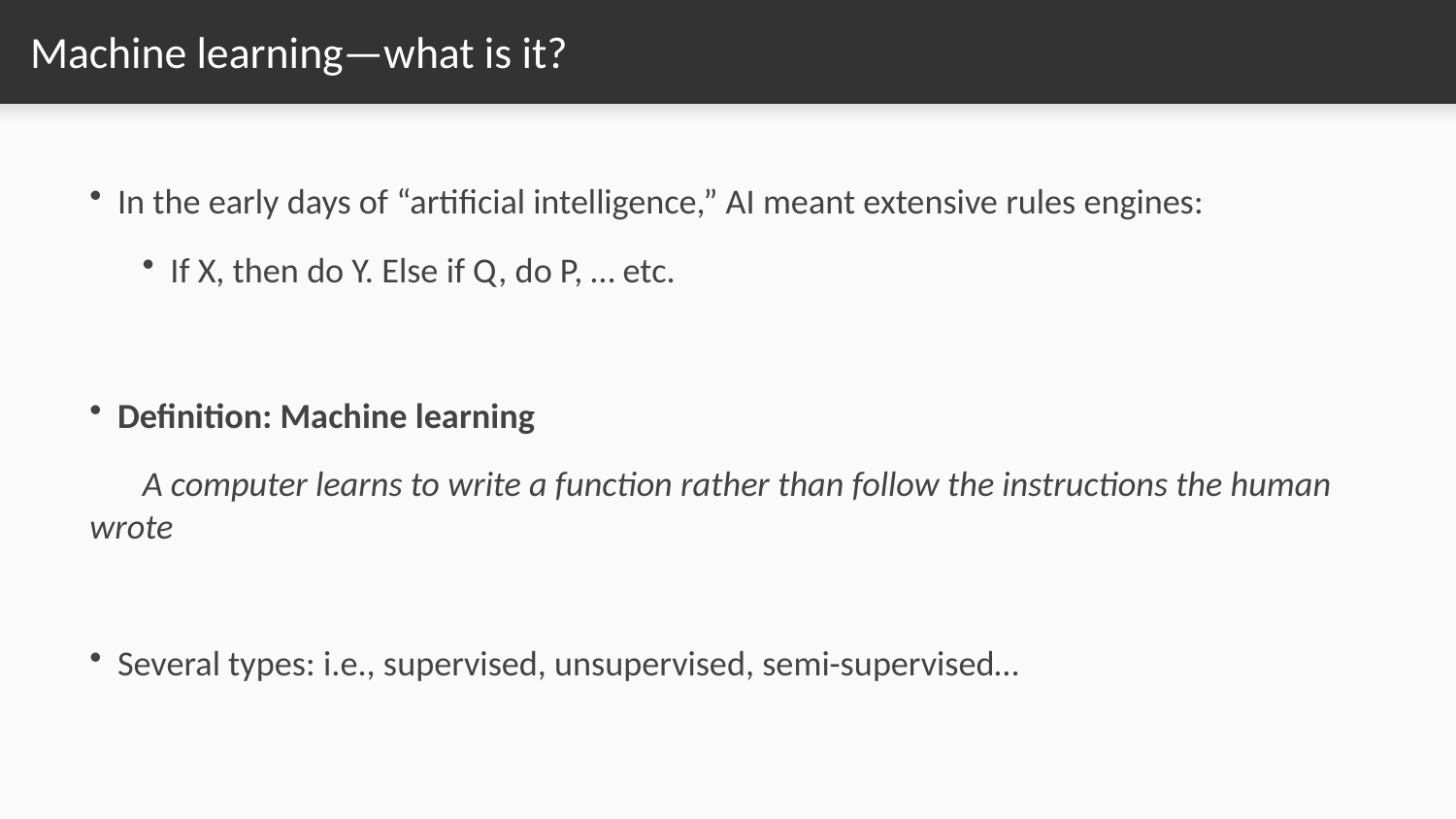

# Machine learning—what is it?
In the early days of “artificial intelligence,” AI meant extensive rules engines:
If X, then do Y. Else if Q, do P, … etc.

Definition: Machine learning
A computer learns to write a function rather than follow the instructions the human wrote

Several types: i.e., supervised, unsupervised, semi-supervised…